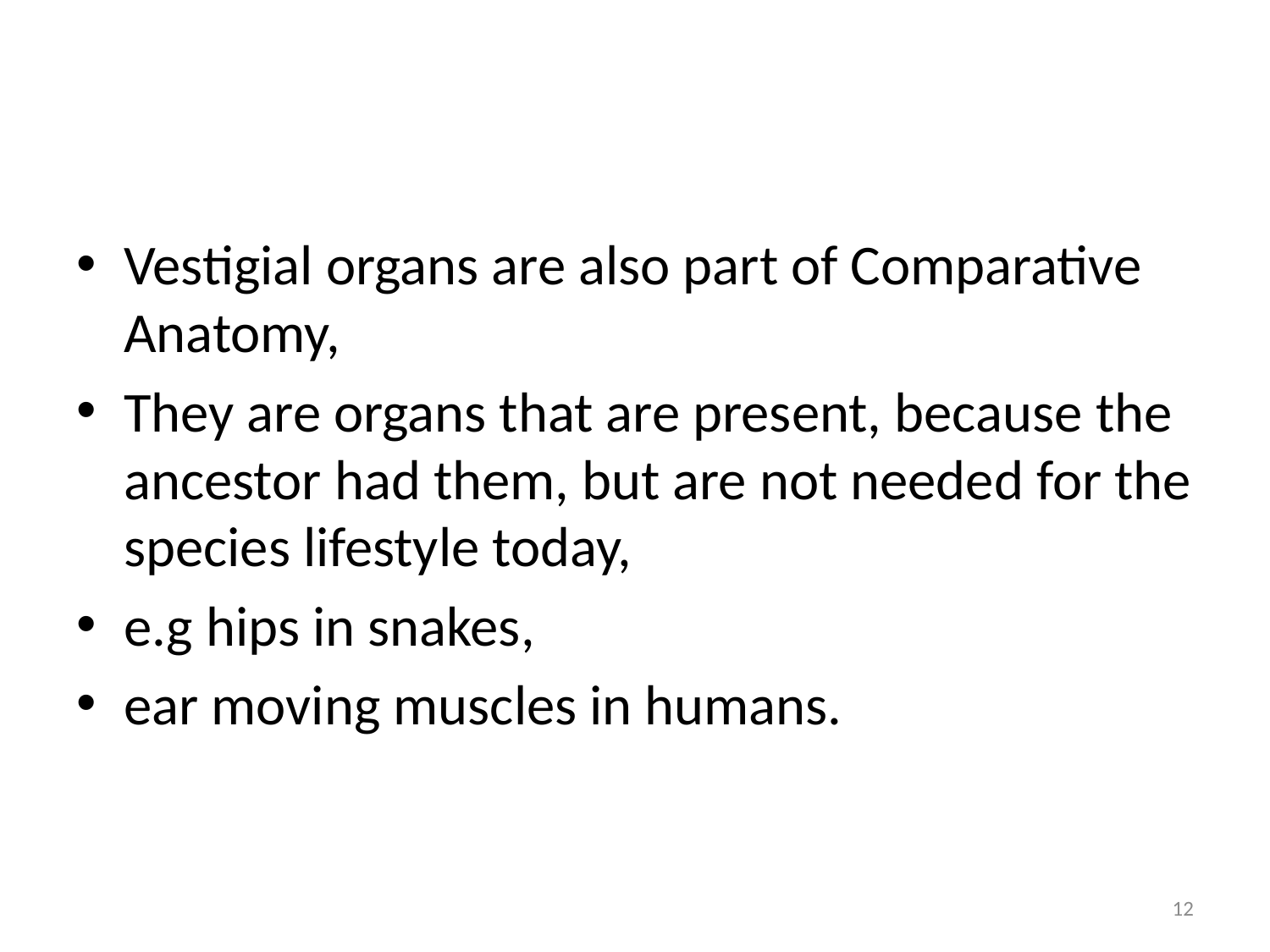

#
Vestigial organs are also part of Comparative Anatomy,
They are organs that are present, because the ancestor had them, but are not needed for the species lifestyle today,
e.g hips in snakes,
ear moving muscles in humans.
12